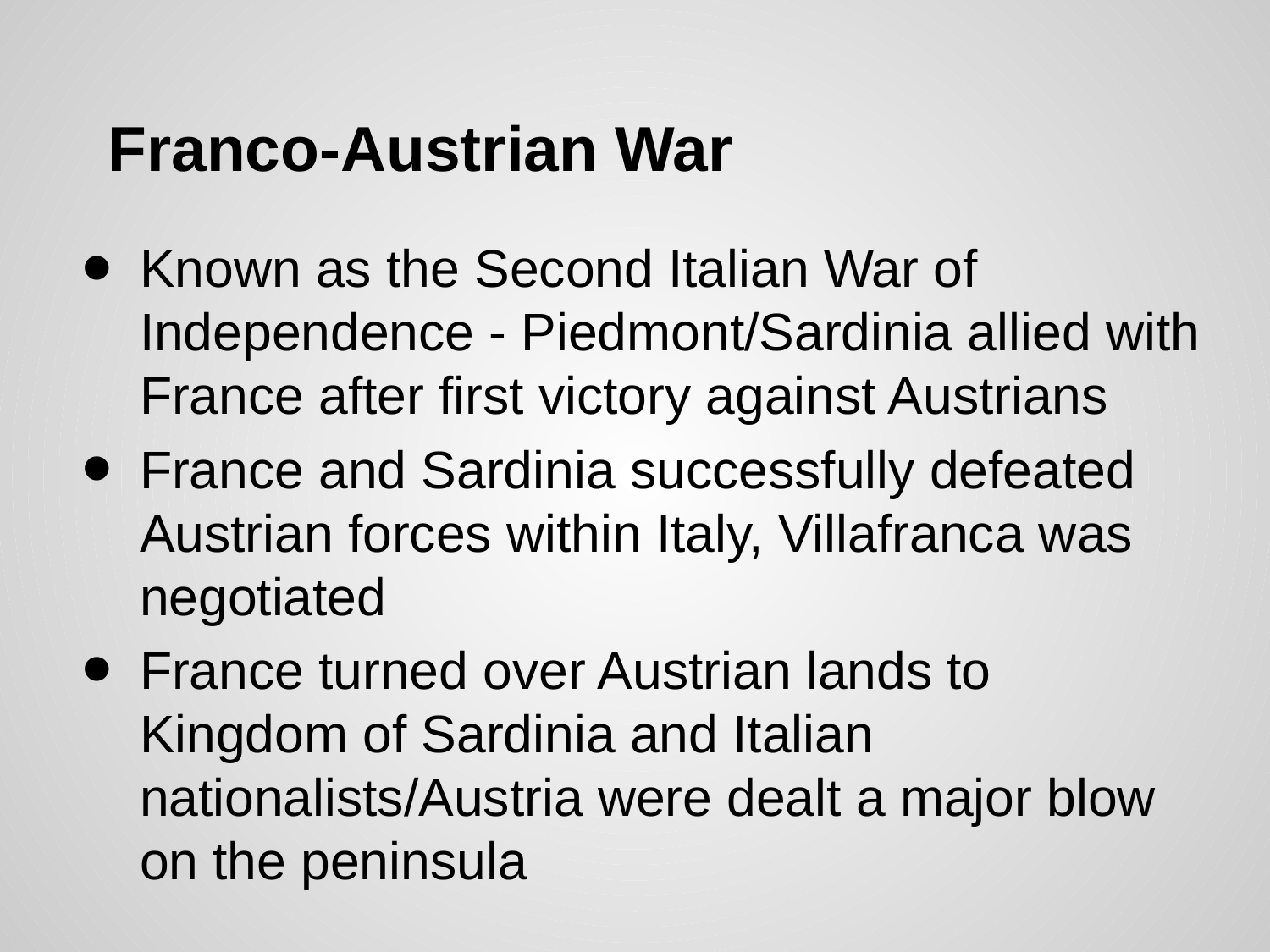

# Franco-Austrian War
Known as the Second Italian War of Independence - Piedmont/Sardinia allied with France after first victory against Austrians
France and Sardinia successfully defeated Austrian forces within Italy, Villafranca was negotiated
France turned over Austrian lands to Kingdom of Sardinia and Italian nationalists/Austria were dealt a major blow on the peninsula